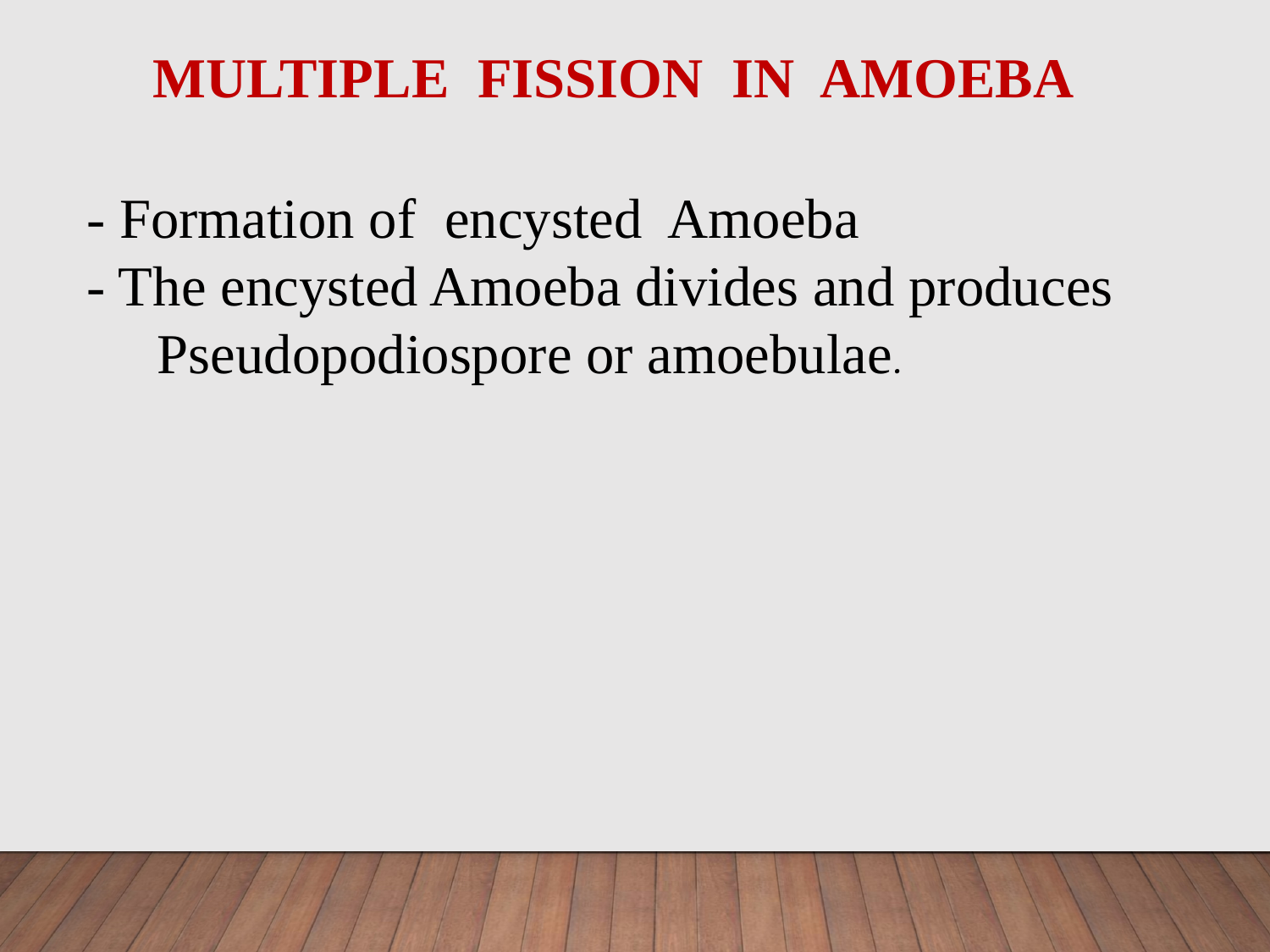

# MULTIPLE  FISSION  IN  AMOEBA

- Formation of  encysted  Amoeba
- The encysted Amoeba divides and produces           Pseudopodiospore or amoebulae.